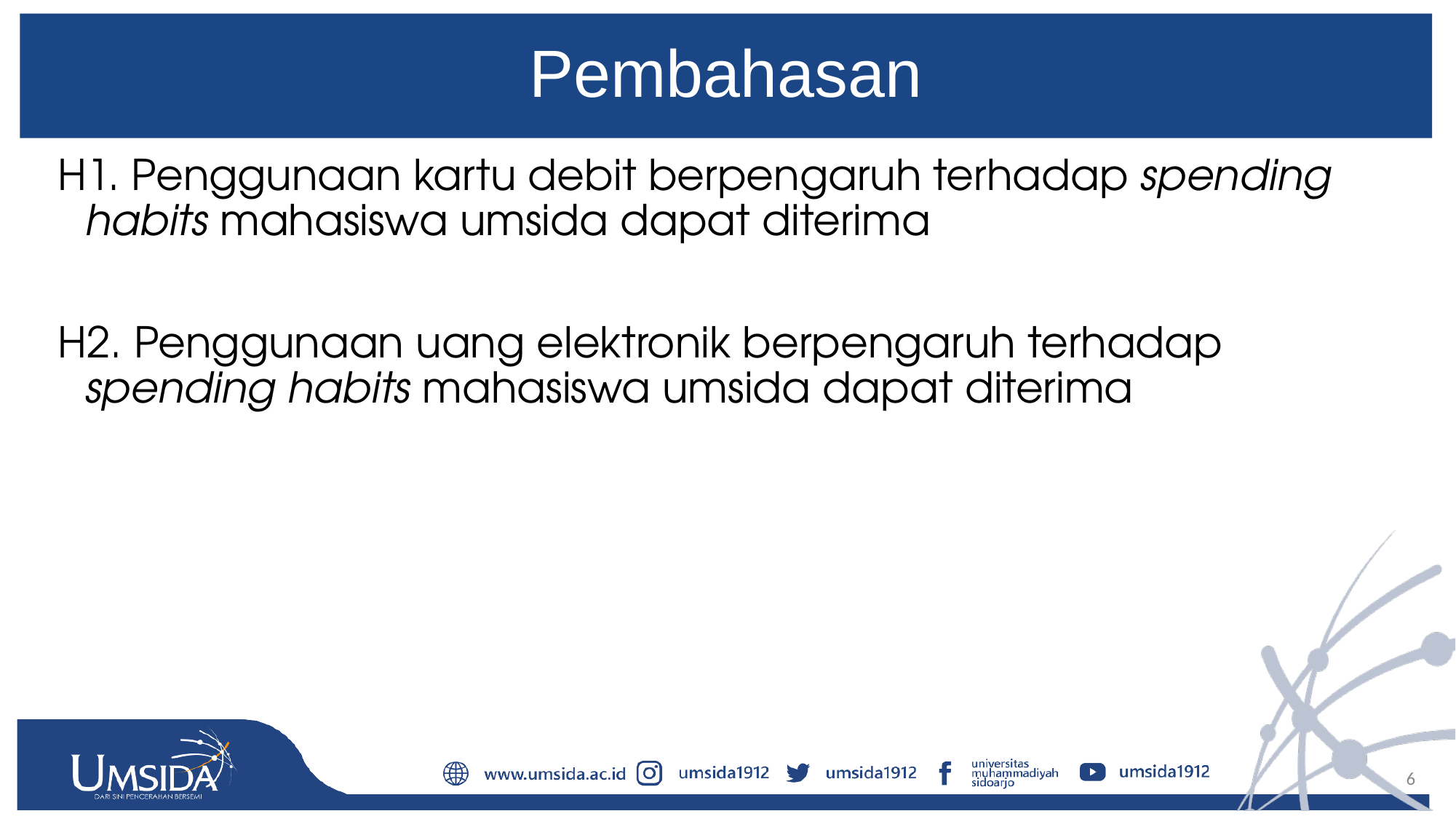

# Pembahasan
H1. Penggunaan kartu debit berpengaruh terhadap spending habits mahasiswa umsida dapat diterima

H2. Penggunaan uang elektronik berpengaruh terhadap spending habits mahasiswa umsida dapat diterima